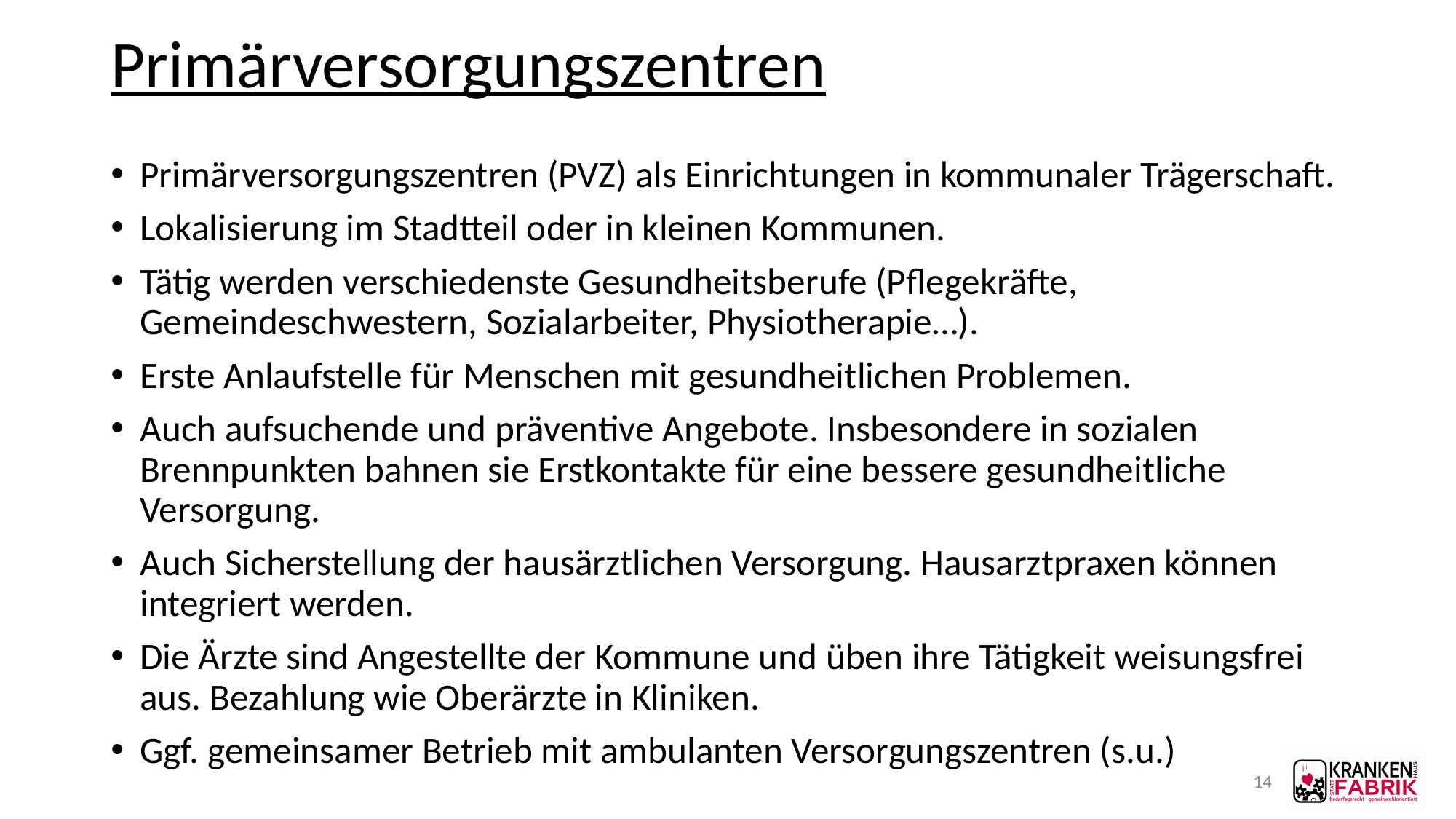

# Primärversorgungszentren
Primärversorgungszentren (PVZ) als Einrichtungen in kommunaler Trägerschaft.
Lokalisierung im Stadtteil oder in kleinen Kommunen.
Tätig werden verschiedenste Gesundheitsberufe (Pflegekräfte, Gemeindeschwestern, Sozialarbeiter, Physiotherapie…).
Erste Anlaufstelle für Menschen mit gesundheitlichen Problemen.
Auch aufsuchende und präventive Angebote. Insbesondere in sozialen Brennpunkten bahnen sie Erstkontakte für eine bessere gesundheitliche Versorgung.
Auch Sicherstellung der hausärztlichen Versorgung. Hausarztpraxen können integriert werden.
Die Ärzte sind Angestellte der Kommune und üben ihre Tätigkeit weisungsfrei aus. Bezahlung wie Oberärzte in Kliniken.
Ggf. gemeinsamer Betrieb mit ambulanten Versorgungszentren (s.u.)
14